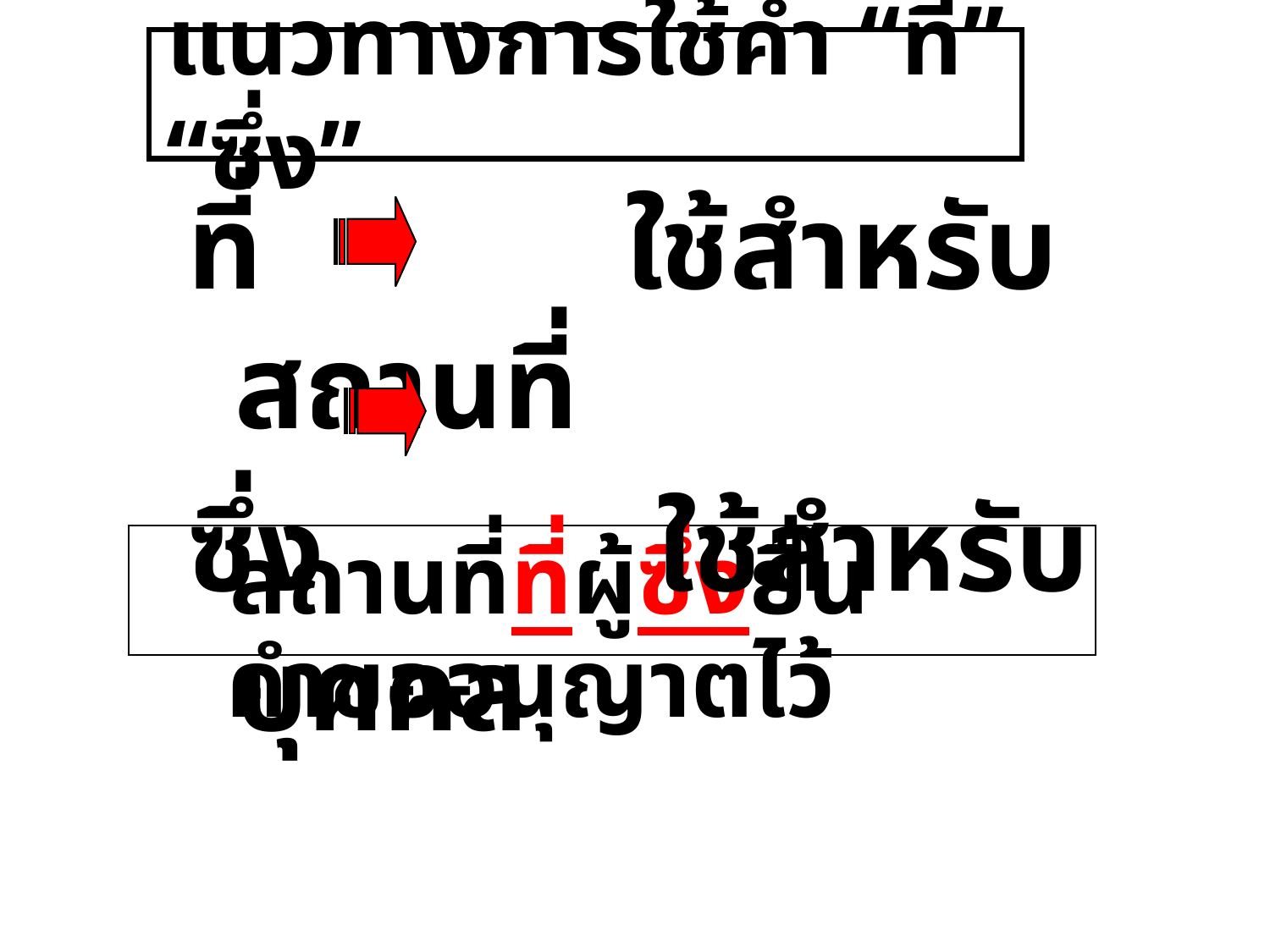

# แนวทางการใช้คำ “ที่” “ซึ่ง”
ที่            ใช้สำหรับสถานที่
ซึ่ง           ใช้สำหรับบุคคล

    สถานที่ที่ผู้ซึ่งยื่นคำขออนุญาตไว้